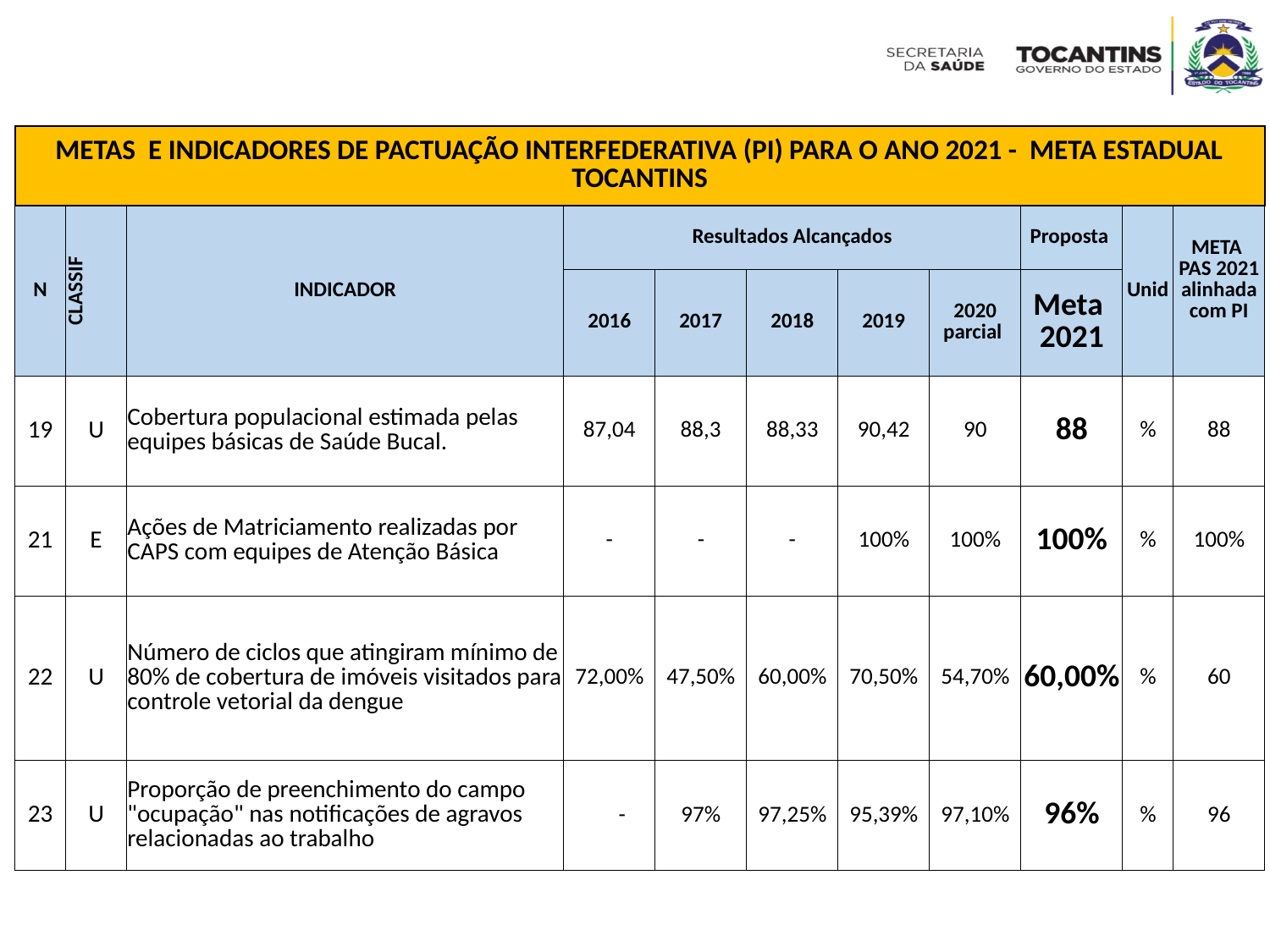

| METAS E INDICADORES DE PACTUAÇÃO INTERFEDERATIVA (PI) PARA O ANO 2021 - META ESTADUAL TOCANTINS |  |  |  |  |  |  |  |  |  |  |
| --- | --- | --- | --- | --- | --- | --- | --- | --- | --- | --- |
| N | CLASSIF | INDICADOR | Resultados Alcançados |  |  |  |  | Proposta | Unid | META PAS 2021 alinhada com PI |
|  |  |  | 2016 | 2017 | 2018 | 2019 | 2020 parcial | Meta 2021 |  |  |
| 19 | U | Cobertura populacional estimada pelas equipes básicas de Saúde Bucal. | 87,04 | 88,3 | 88,33 | 90,42 | 90 | 88 | % | 88 |
| 21 | E | Ações de Matriciamento realizadas por CAPS com equipes de Atenção Básica | - | - | - | 100% | 100% | 100% | % | 100% |
| 22 | U | Número de ciclos que atingiram mínimo de 80% de cobertura de imóveis visitados para controle vetorial da dengue | 72,00% | 47,50% | 60,00% | 70,50% | 54,70% | 60,00% | % | 60 |
| 23 | U | Proporção de preenchimento do campo "ocupação" nas notificações de agravos relacionadas ao trabalho | - | 97% | 97,25% | 95,39% | 97,10% | 96% | % | 96 |